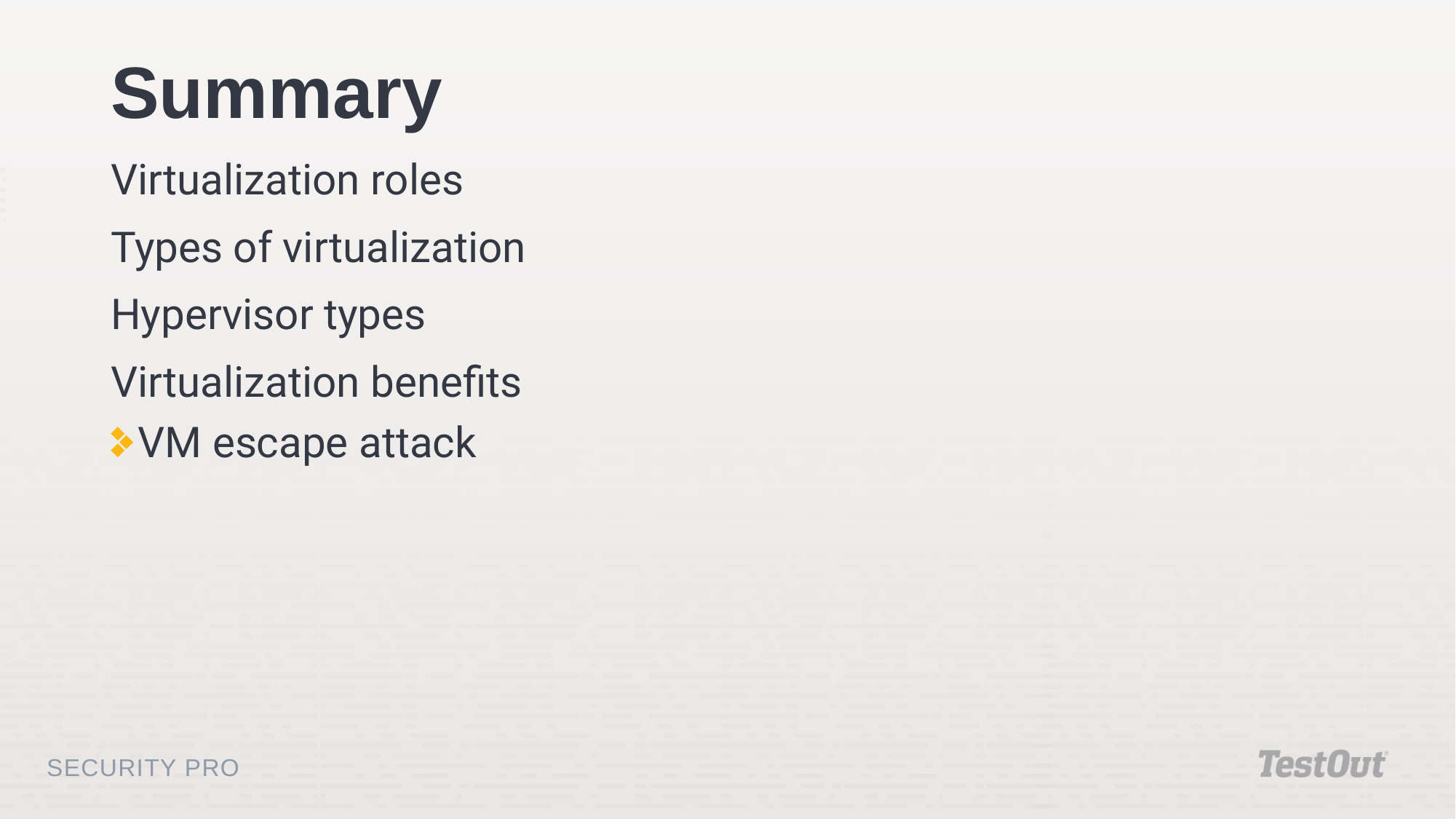

# Summary
Virtualization roles
Types of virtualization
Hypervisor types
Virtualization benefits
VM escape attack
Security Pro